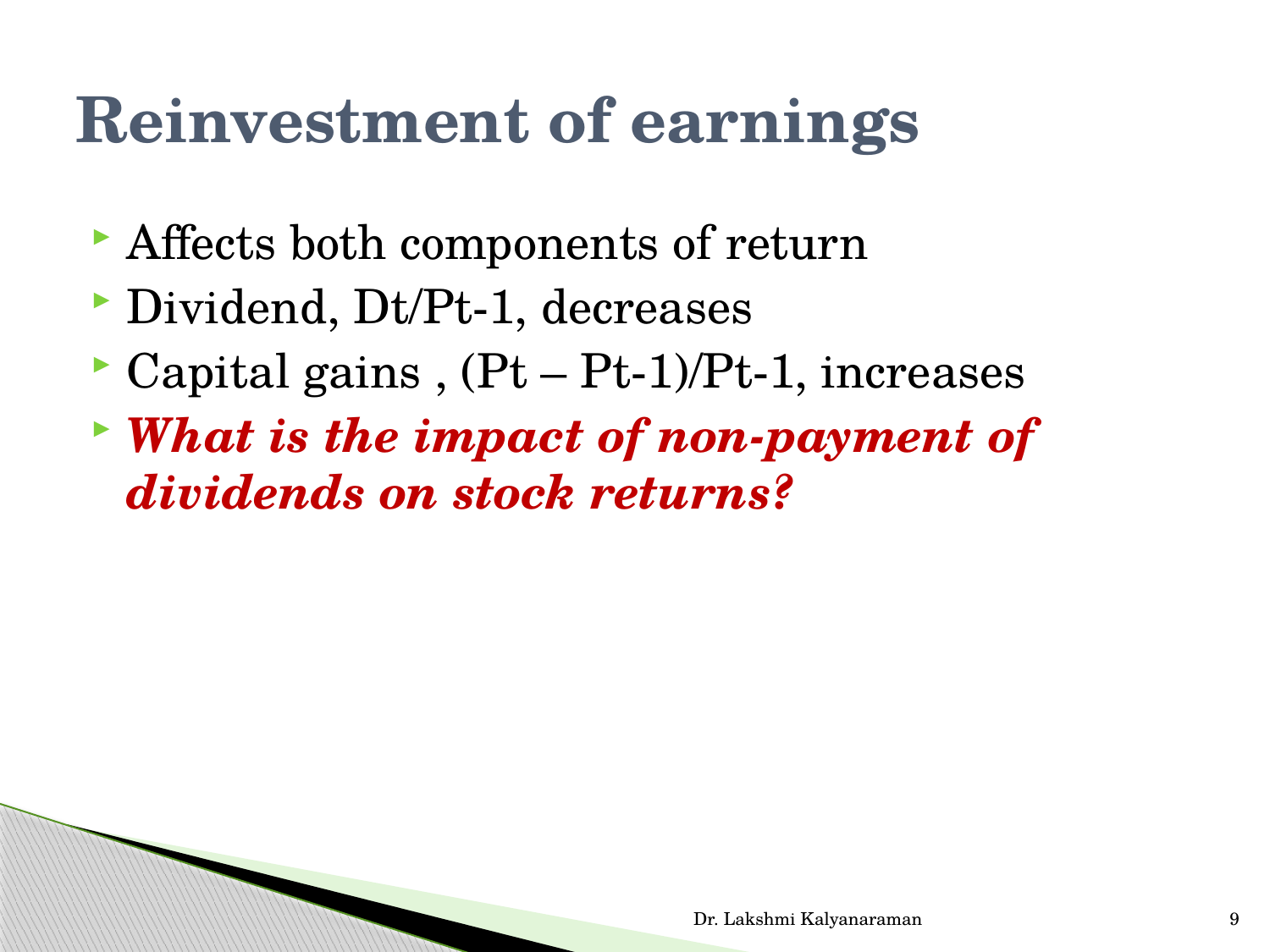

# Reinvestment of earnings
Affects both components of return
Dividend, Dt/Pt-1, decreases
Capital gains , (Pt – Pt-1)/Pt-1, increases
What is the impact of non-payment of dividends on stock returns?
Dr. Lakshmi Kalyanaraman
9